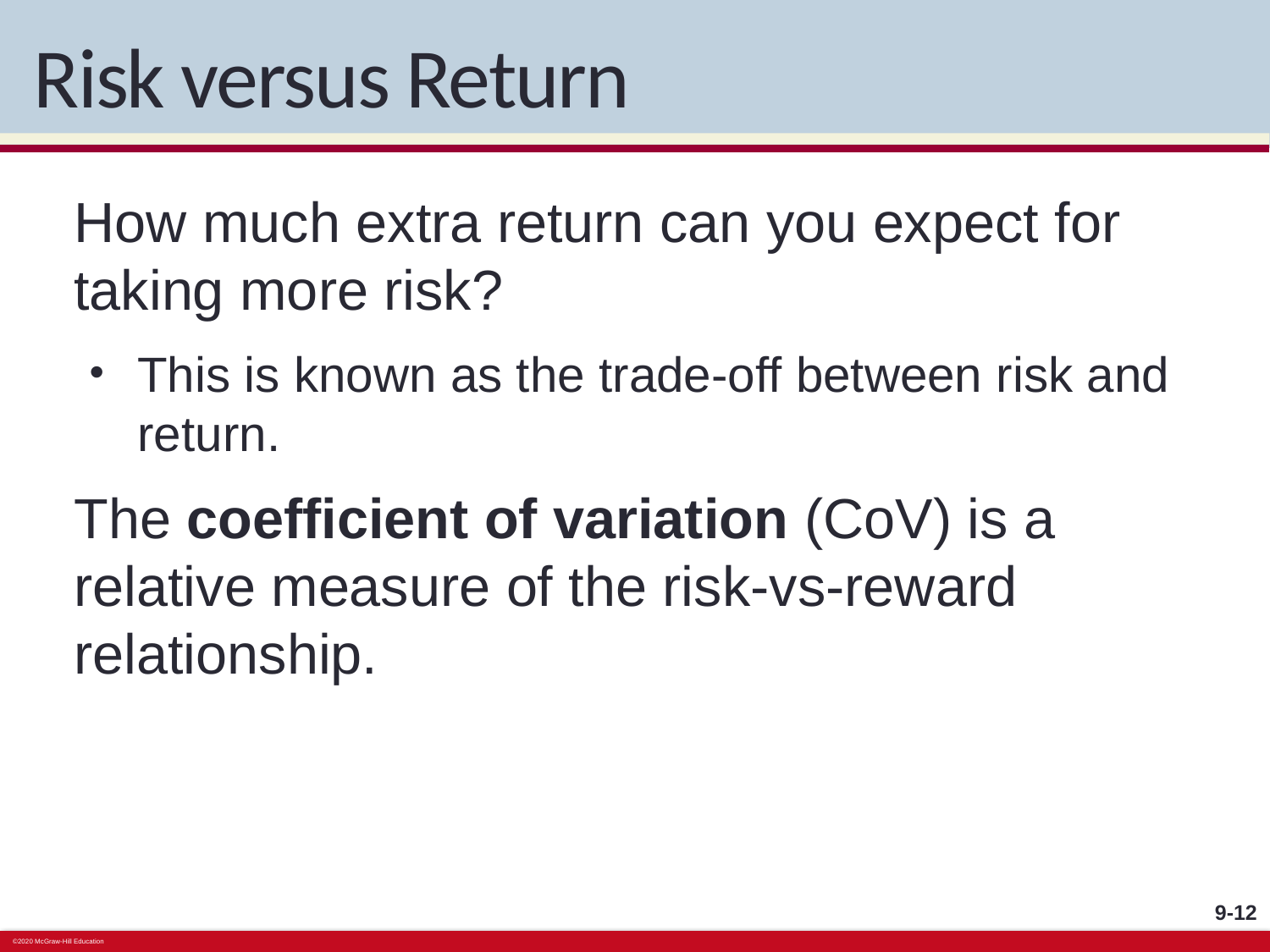

# Risk versus Return
How much extra return can you expect for taking more risk?
This is known as the trade-off between risk and return.
The coefficient of variation (CoV) is a relative measure of the risk-vs-reward relationship.